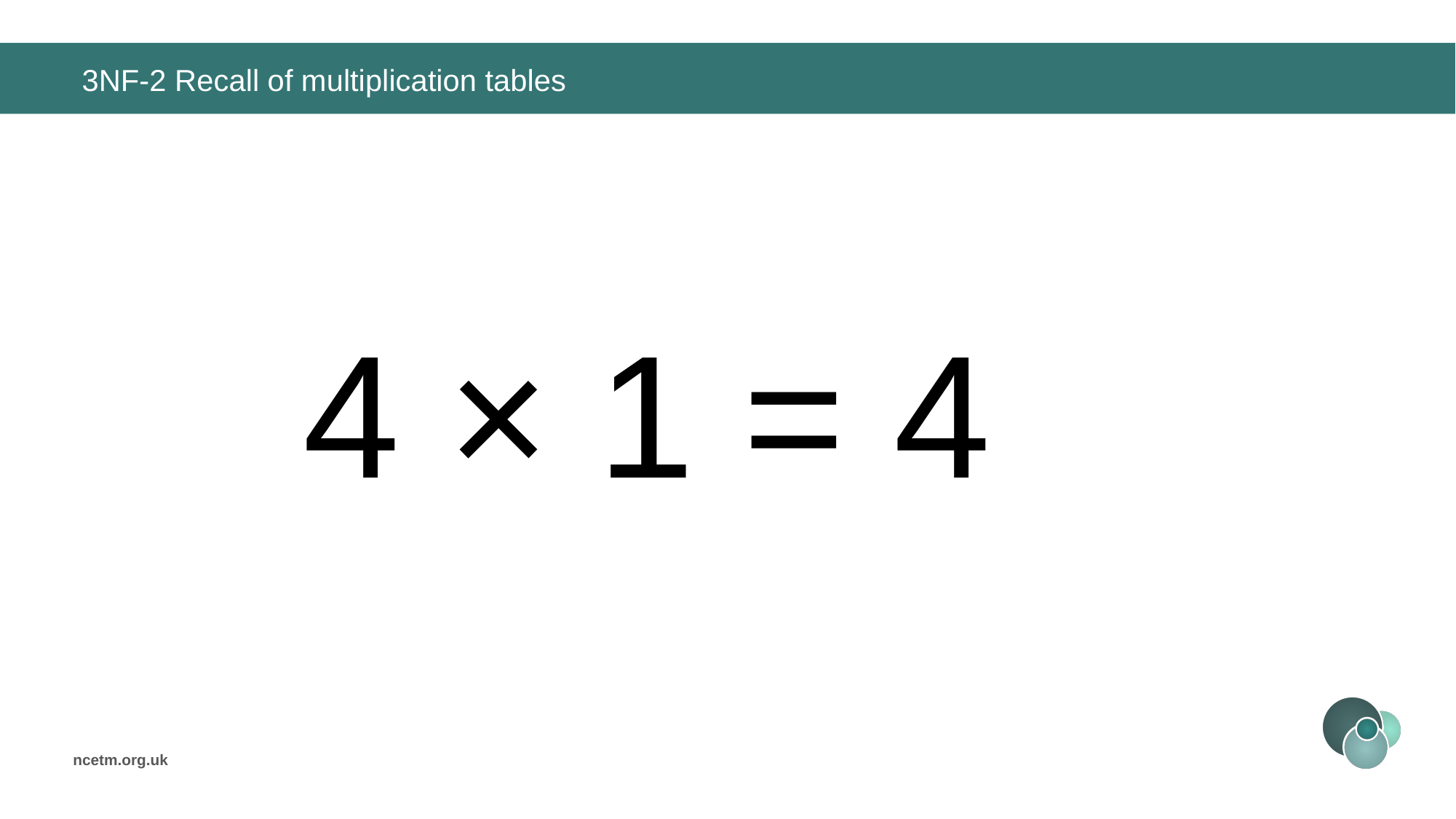

# 3NF-2 Recall of multiplication tables
4 × 1 =
4